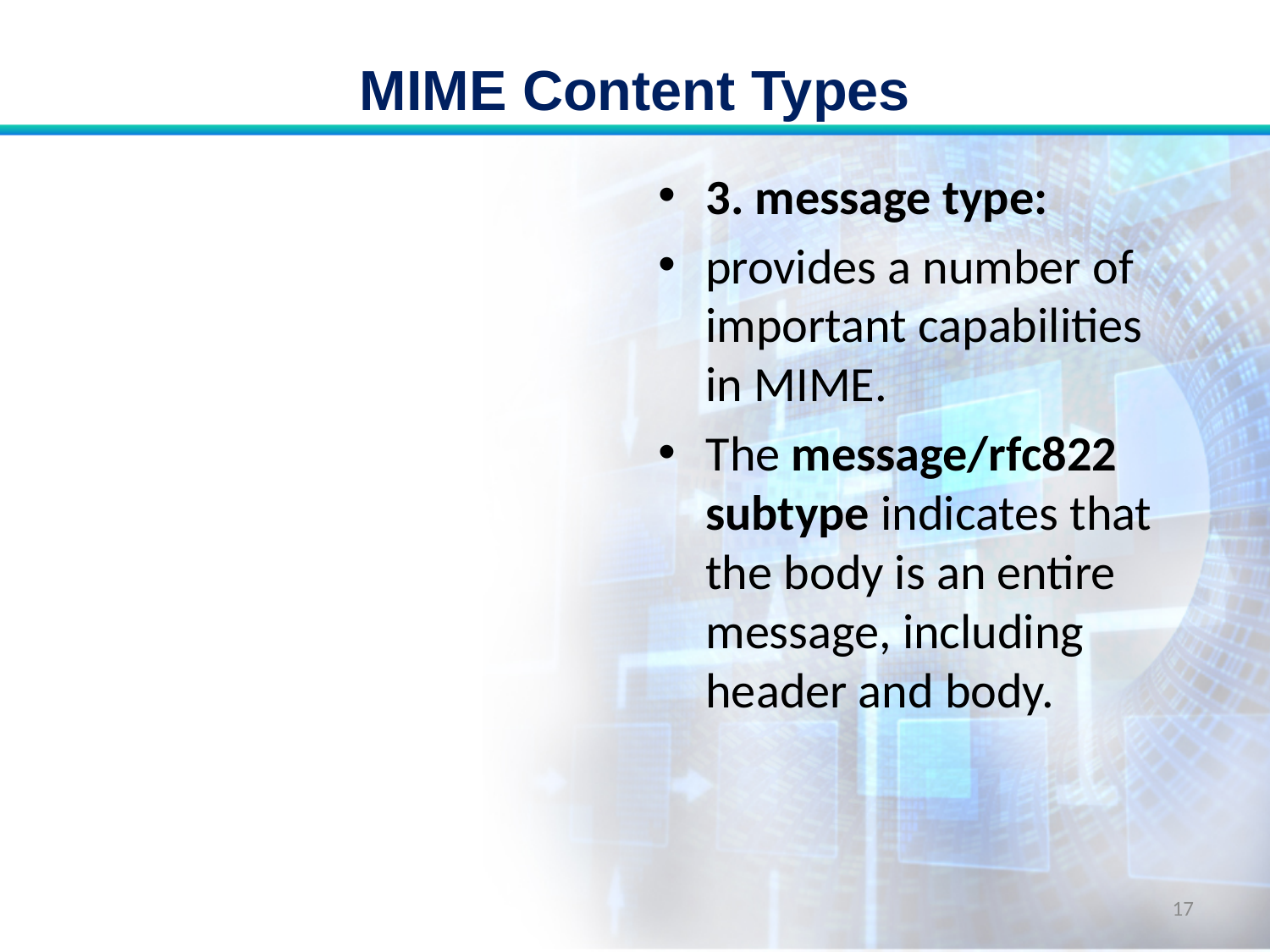

# MIME Content Types
3. message type:
provides a number of important capabilities in MIME.
The message/rfc822 subtype indicates that the body is an entire message, including header and body.
17